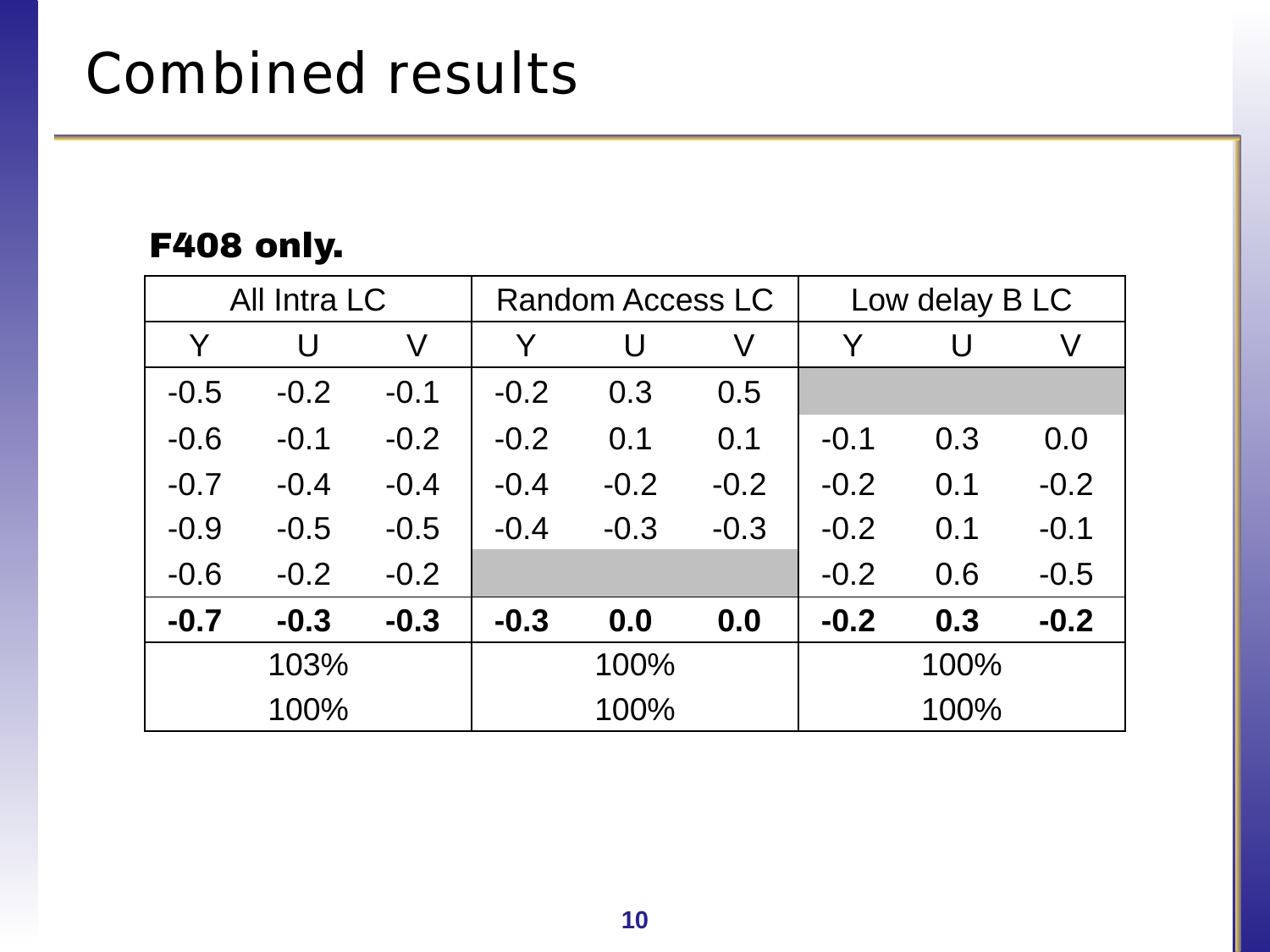

# Combined results
F408 only.
| All Intra LC |  |  | Random Access LC |  |  | Low delay B LC |  |  |
| --- | --- | --- | --- | --- | --- | --- | --- | --- |
| Y | U | V | Y | U | V | Y | U | V |
| -0.5 | -0.2 | -0.1 | -0.2 | 0.3 | 0.5 |  |  |  |
| -0.6 | -0.1 | -0.2 | -0.2 | 0.1 | 0.1 | -0.1 | 0.3 | 0.0 |
| -0.7 | -0.4 | -0.4 | -0.4 | -0.2 | -0.2 | -0.2 | 0.1 | -0.2 |
| -0.9 | -0.5 | -0.5 | -0.4 | -0.3 | -0.3 | -0.2 | 0.1 | -0.1 |
| -0.6 | -0.2 | -0.2 |  |  |  | -0.2 | 0.6 | -0.5 |
| -0.7 | -0.3 | -0.3 | -0.3 | 0.0 | 0.0 | -0.2 | 0.3 | -0.2 |
| 103% |  |  | 100% |  |  | 100% |  |  |
| 100% |  |  | 100% |  |  | 100% |  |  |
10